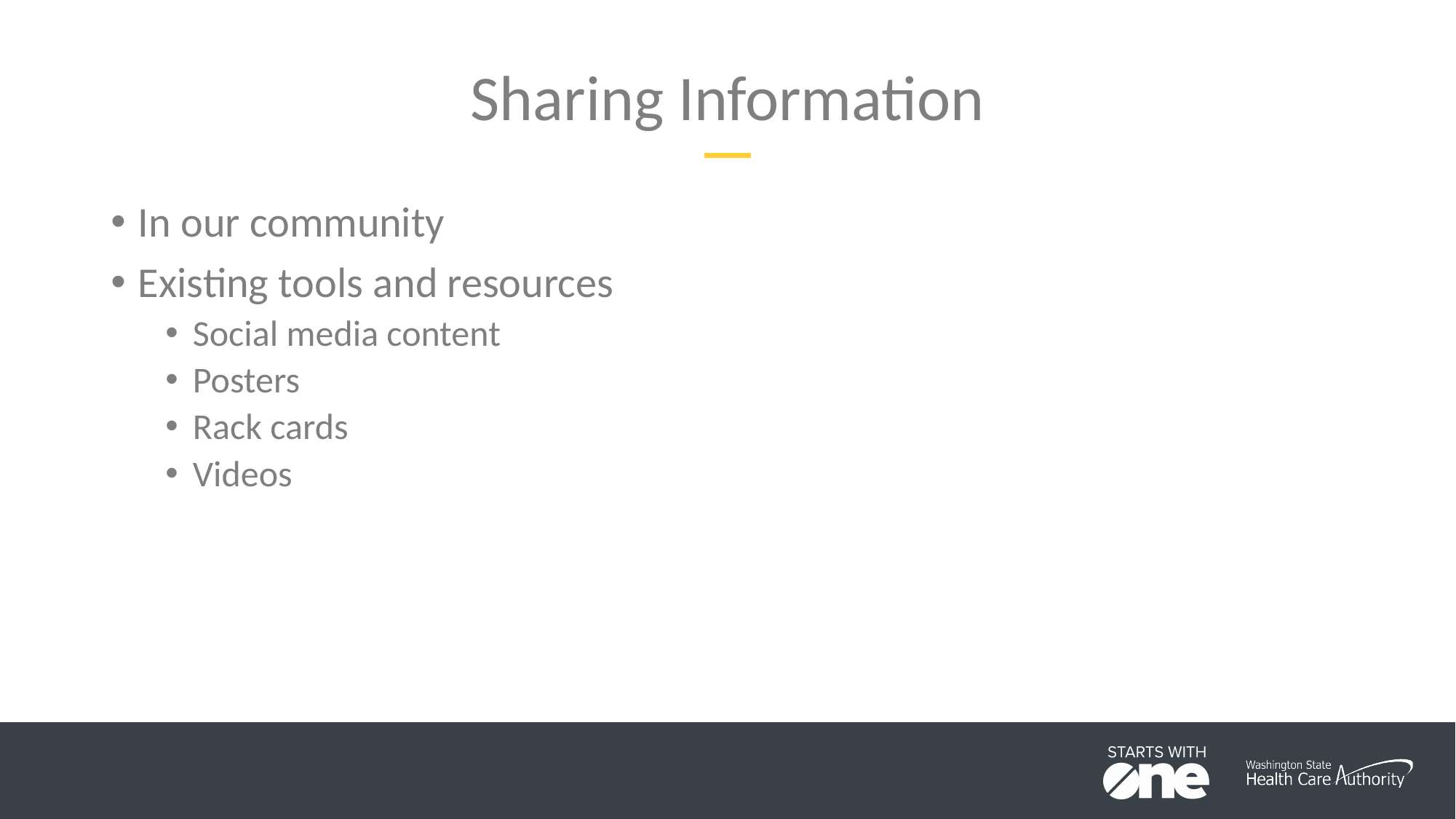

# Sharing Information
In our community
Existing tools and resources
Social media content
Posters
Rack cards
Videos